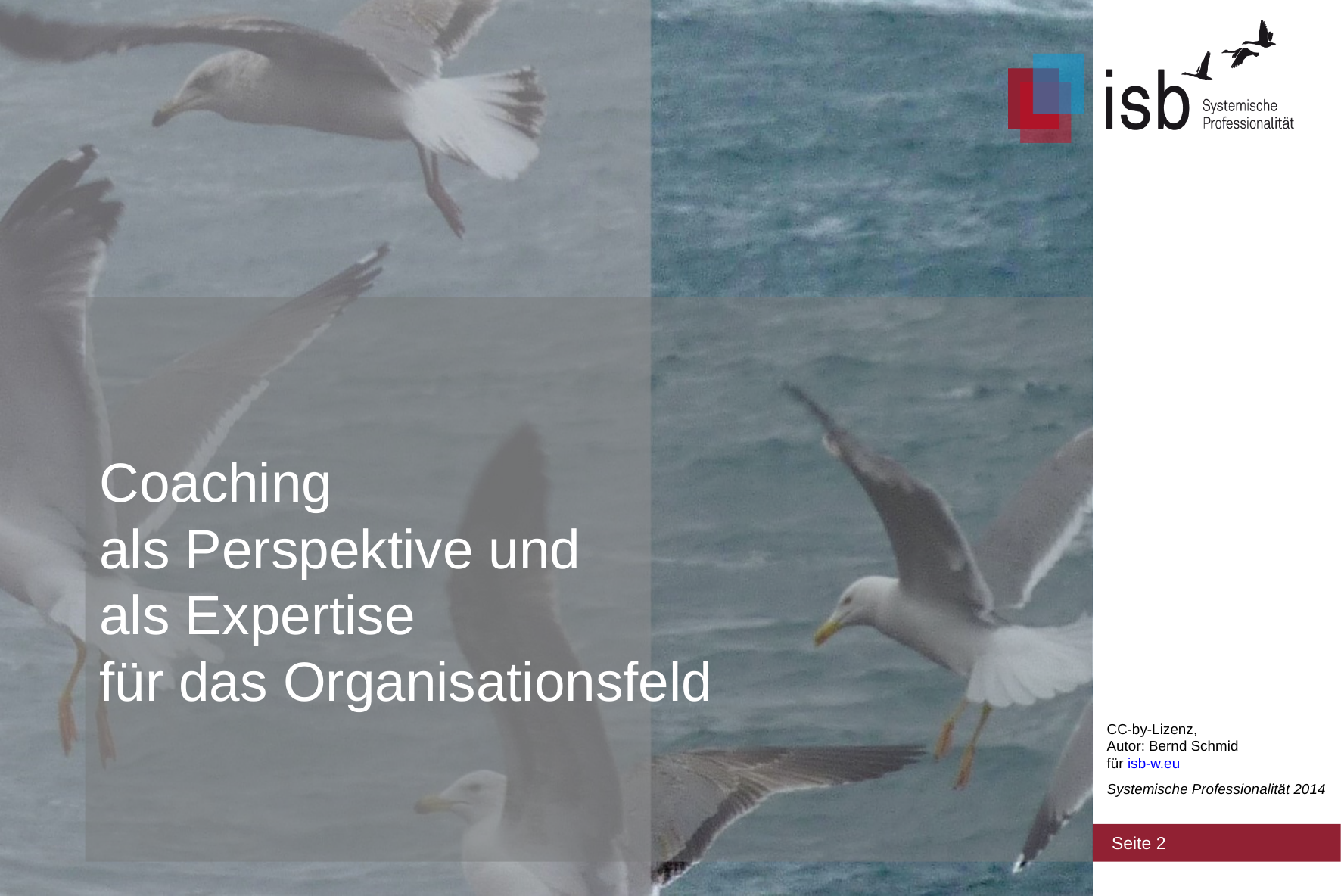

# Coaching als Perspektive und als Expertise für das Organisationsfeld
 Seite 2